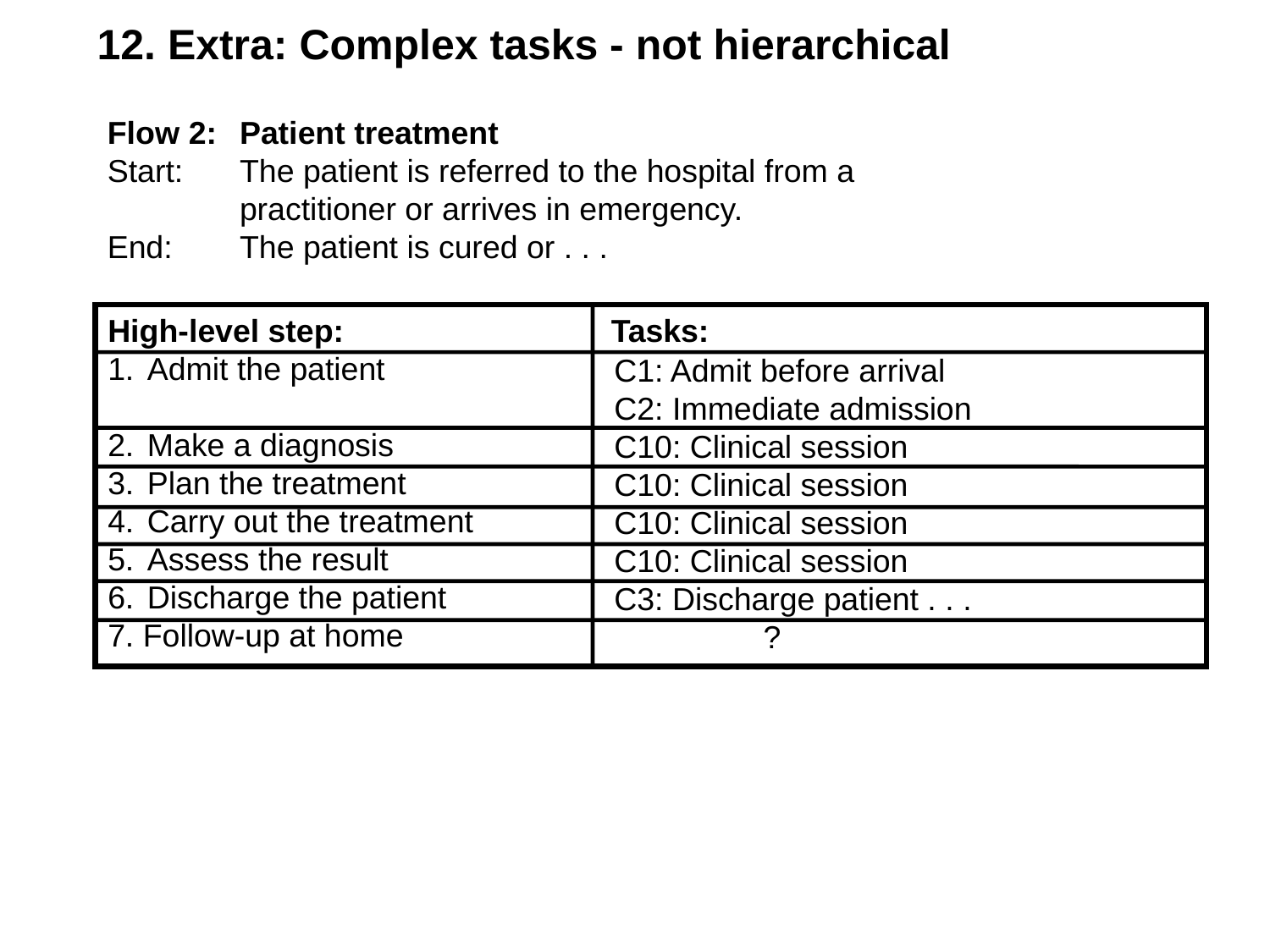

12. Extra: Complex tasks - not hierarchical
Flow 2:	Patient treatment
Start:	The patient is referred to the hospital from a practitioner or arrives in emergency.
End:	The patient is cured or . . .
High-level step:	Tasks:
1.	Admit the patient

2.	Make a diagnosis
3.	Plan the treatment
4.	Carry out the treatment
5.	Assess the result
6.	Discharge the patient
7. Follow-up at home

C1: Admit before arrival
C2: Immediate admission
C10: Clinical session
C10: Clinical session
C10: Clinical session
C10: Clinical session
C3: Discharge patient . . .
	?